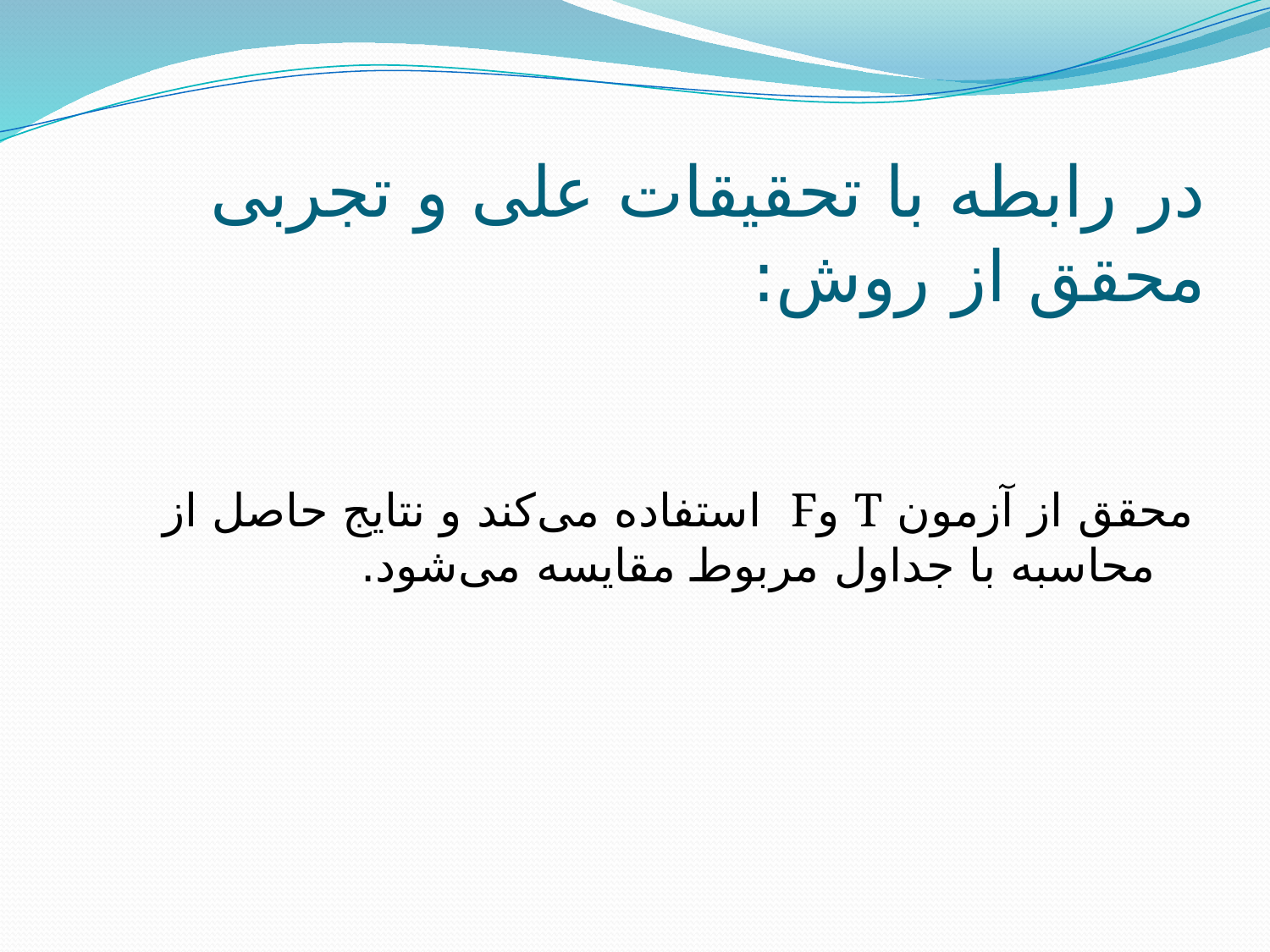

# در رابطه با تحقیقات علی و تجربی محقق از روش:
محقق از آزمون T وF  استفاده می‌کند و نتایج حاصل از محاسبه با جداول مربوط مقایسه می‌شود.